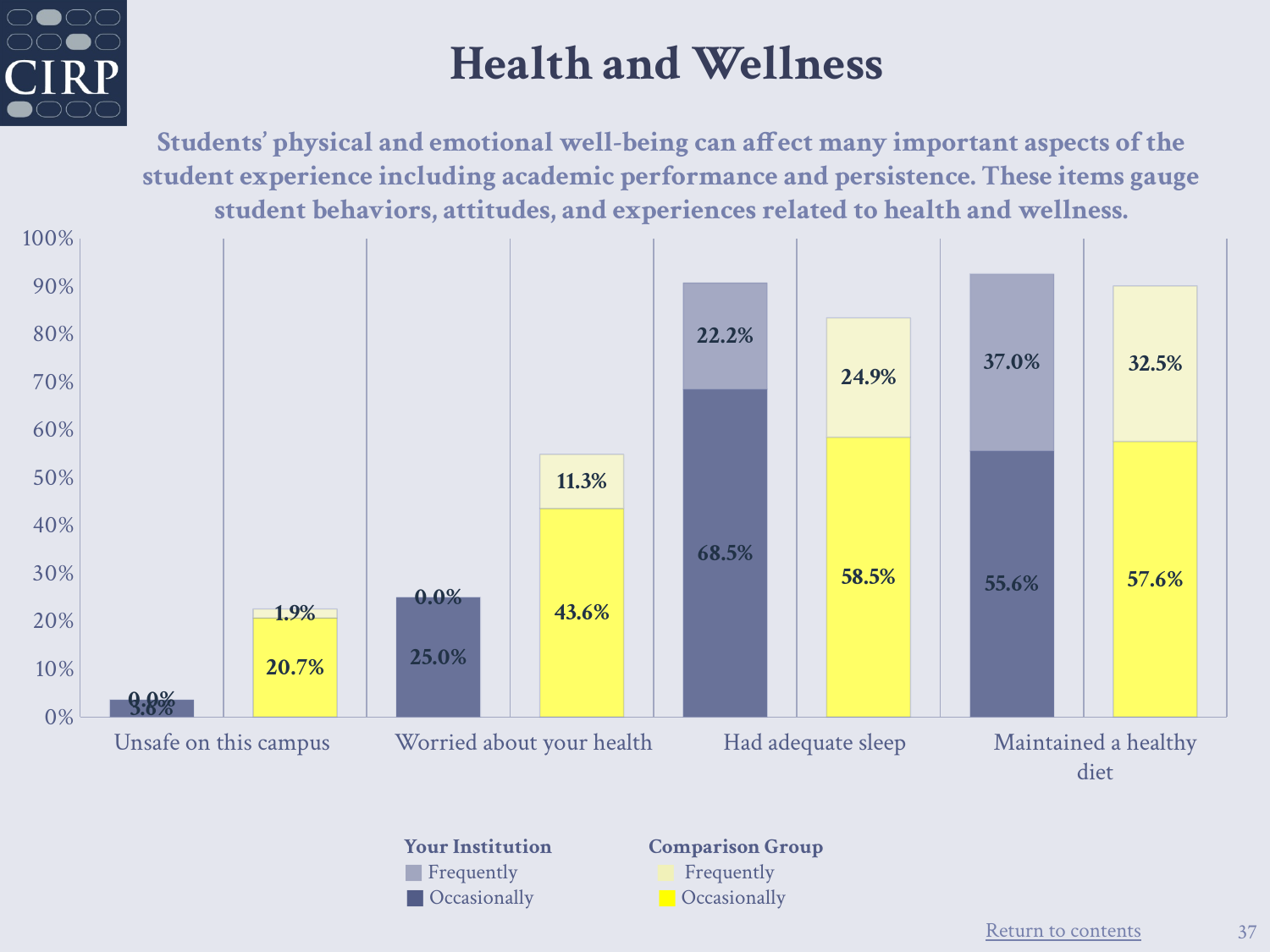

# Health and Wellness Students’ physical and emotional well-being can affect many important aspects of the student experience including academic performance and persistence. These items gauge student behaviors, attitudes, and experiences related to health and wellness.

### Chart

| Category | Occasionally | Frequently |
|---|---|---|
| Your Institution | 0.036 | 0.0 |
| Comparison Group | 0.207 | 0.019 |
| Your Institution | 0.25 | 0.0 |
| Comparison Group | 0.436 | 0.113 |
| Your Institution | 0.685 | 0.222 |
| Comparison Group | 0.585 | 0.249 |
| Your Institution | 0.556 | 0.37 |
| Comparison Group | 0.576 | 0.325 |
Unsafe on this campus
Worried about your health
Had adequate sleep
Maintained a healthy diet
Your Institution
■ Frequently
■ Occasionally

Comparison Group
 ■  Frequently
■ Occasionally

37